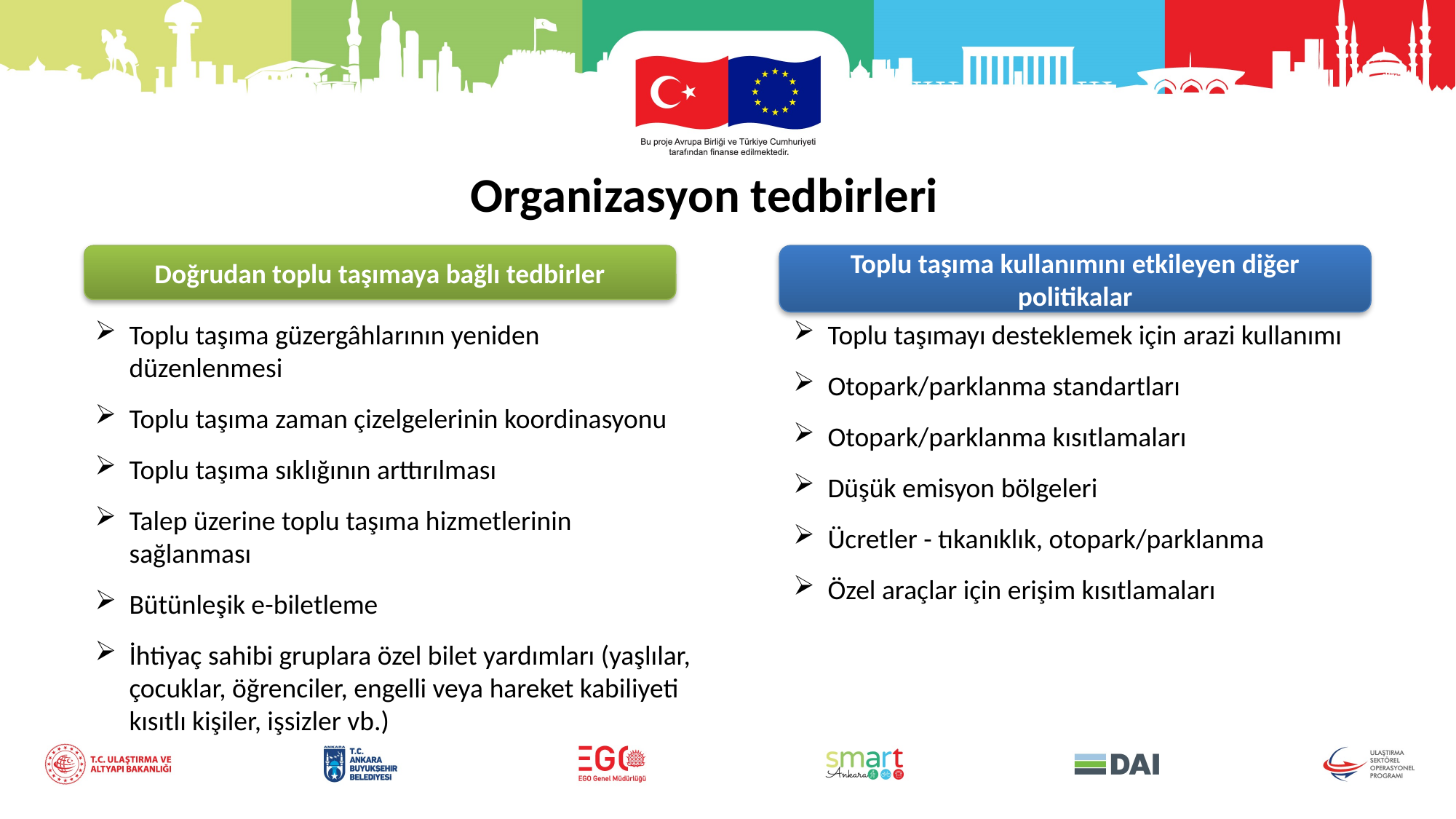

Organizasyon tedbirleri
Doğrudan toplu taşımaya bağlı tedbirler
Toplu taşıma kullanımını etkileyen diğer politikalar
Toplu taşımayı desteklemek için arazi kullanımı
Otopark/parklanma standartları
Otopark/parklanma kısıtlamaları
Düşük emisyon bölgeleri
Ücretler - tıkanıklık, otopark/parklanma
Özel araçlar için erişim kısıtlamaları

Toplu taşıma güzergâhlarının yeniden düzenlenmesi
Toplu taşıma zaman çizelgelerinin koordinasyonu
Toplu taşıma sıklığının arttırılması
Talep üzerine toplu taşıma hizmetlerinin sağlanması
Bütünleşik e-biletleme
İhtiyaç sahibi gruplara özel bilet yardımları (yaşlılar, çocuklar, öğrenciler, engelli veya hareket kabiliyeti kısıtlı kişiler, işsizler vb.)